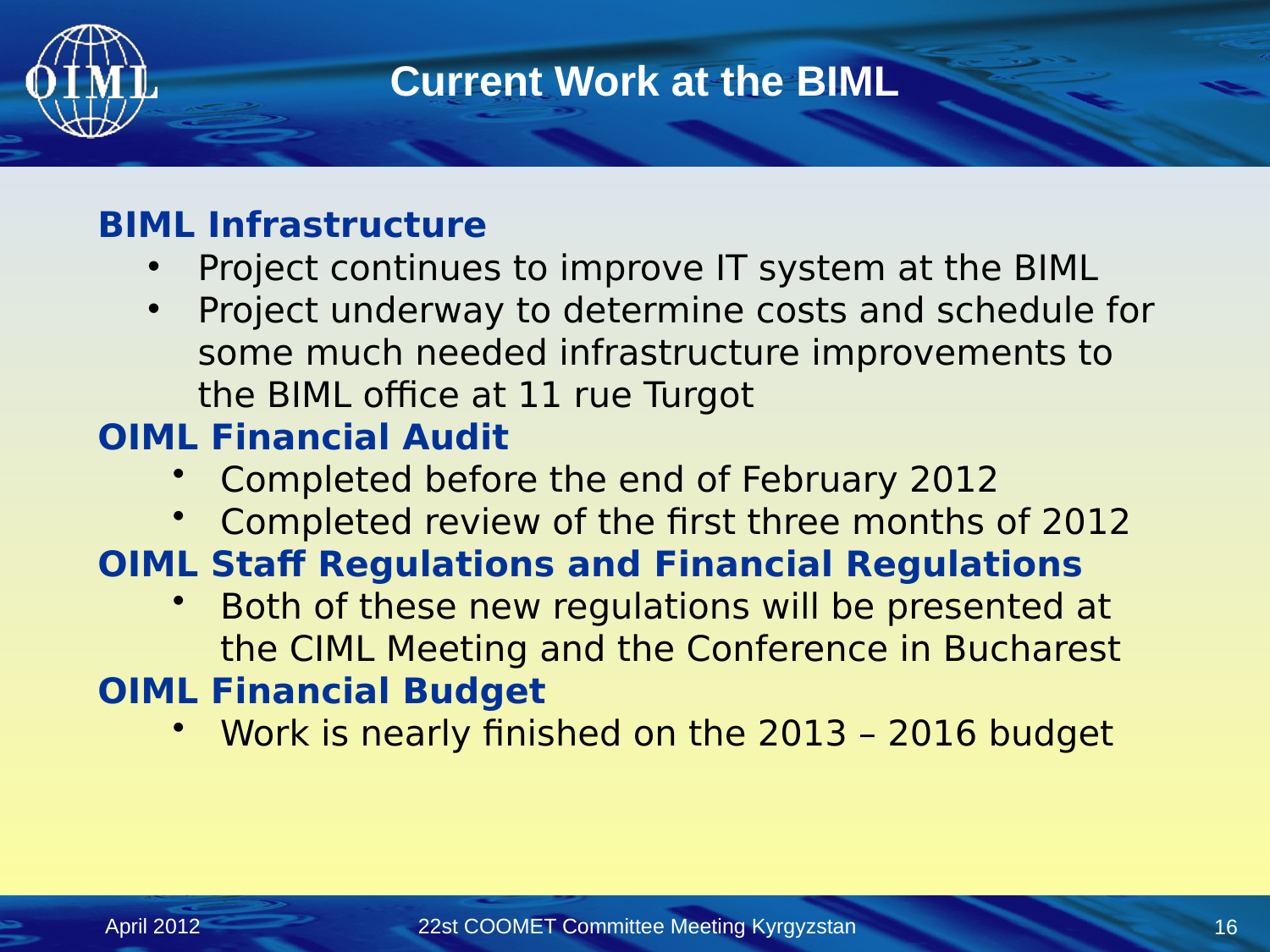

# Current Work at the BIML
BIML Infrastructure
Project continues to improve IT system at the BIML
Project underway to determine costs and schedule for some much needed infrastructure improvements to the BIML office at 11 rue Turgot
OIML Financial Audit
Completed before the end of February 2012
Completed review of the first three months of 2012
OIML Staff Regulations and Financial Regulations
Both of these new regulations will be presented at the CIML Meeting and the Conference in Bucharest
OIML Financial Budget
Work is nearly finished on the 2013 – 2016 budget
 April 2012
22st COOMET Committee Meeting Kyrgyzstan
16